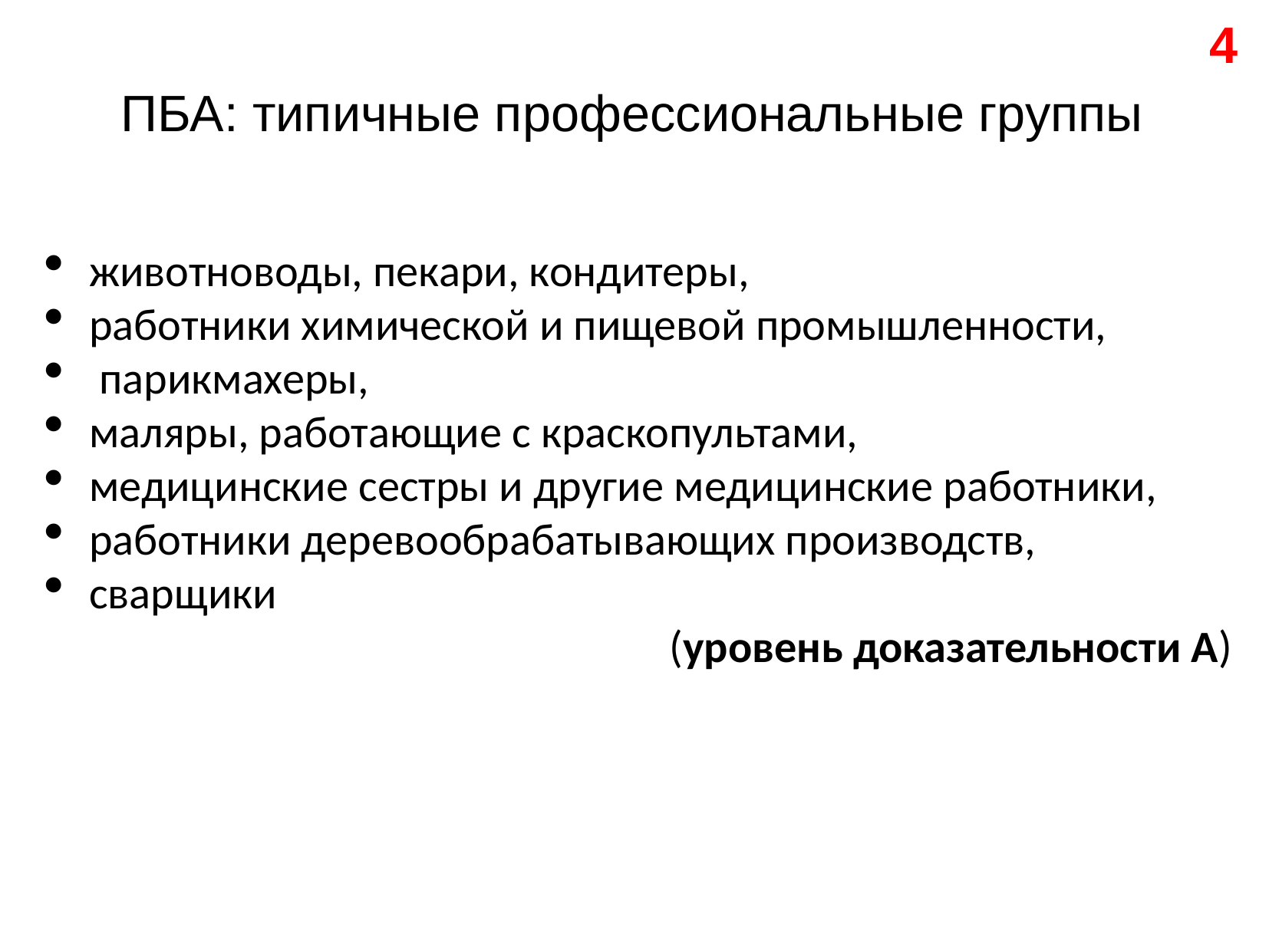

4
ПБА: типичные профессиональные группы
животноводы, пекари, кондитеры,
работники химической и пищевой промышленности,
 парикмахеры,
маляры, работающие с краскопультами,
медицинские сестры и другие медицинские работники,
работники деревообрабатывающих производств,
сварщики
(уровень доказательности А)